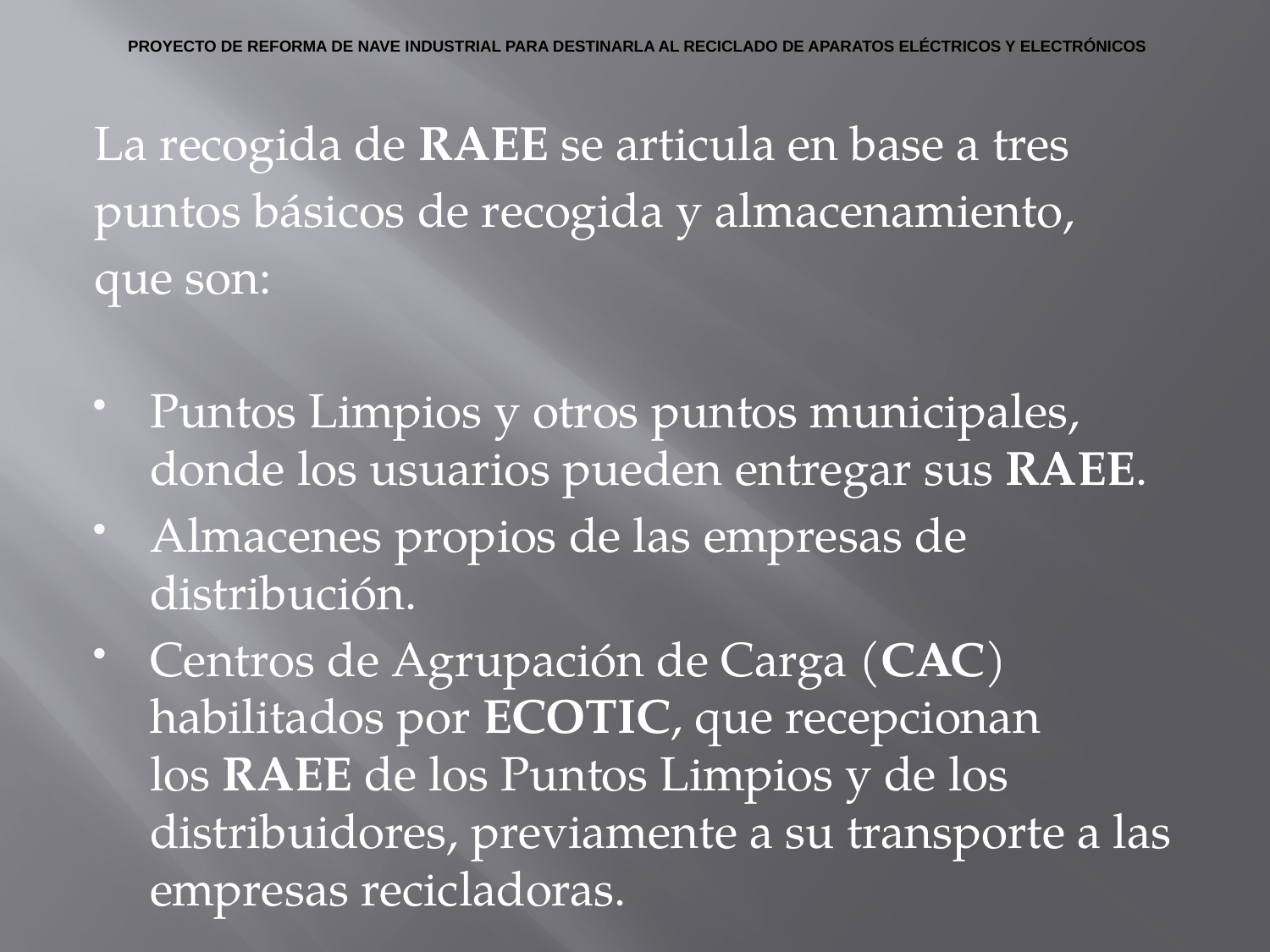

# PROYECTO DE REFORMA DE NAVE INDUSTRIAL PARA DESTINARLA AL RECICLADO DE APARATOS ELÉCTRICOS Y ELECTRÓNICOS
La recogida de RAEE se articula en base a tres
puntos básicos de recogida y almacenamiento,
que son:

Puntos Limpios y otros puntos municipales, donde los usuarios pueden entregar sus RAEE.
Almacenes propios de las empresas de distribución.
Centros de Agrupación de Carga (CAC) habilitados por ECOTIC, que recepcionan los RAEE de los Puntos Limpios y de los distribuidores, previamente a su transporte a las empresas recicladoras.